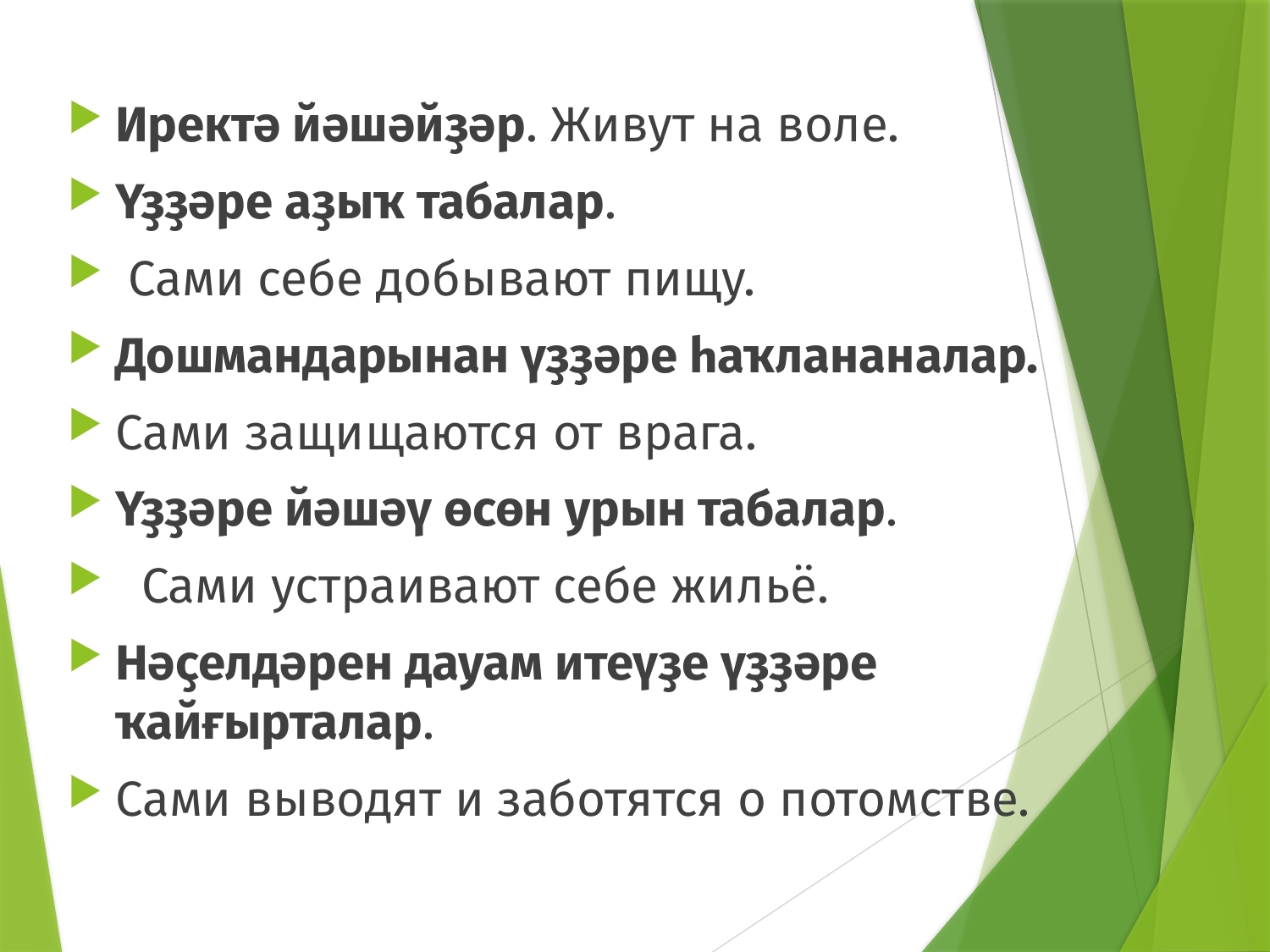

Иректә йәшәйҙәр. Живут на воле.
Үҙҙәре аҙыҡ табалар.
 Сами себе добывают пищу.
Дошмандарынан үҙҙәре һаҡлананалар.
Сами защищаются от врага.
Үҙҙәре йәшәү өсөн урын табалар.
  Сами устраивают себе жильё.
Нәҫелдәрен дауам итеүҙе үҙҙәре ҡайғырталар.
Сами выводят и заботятся о потомстве.